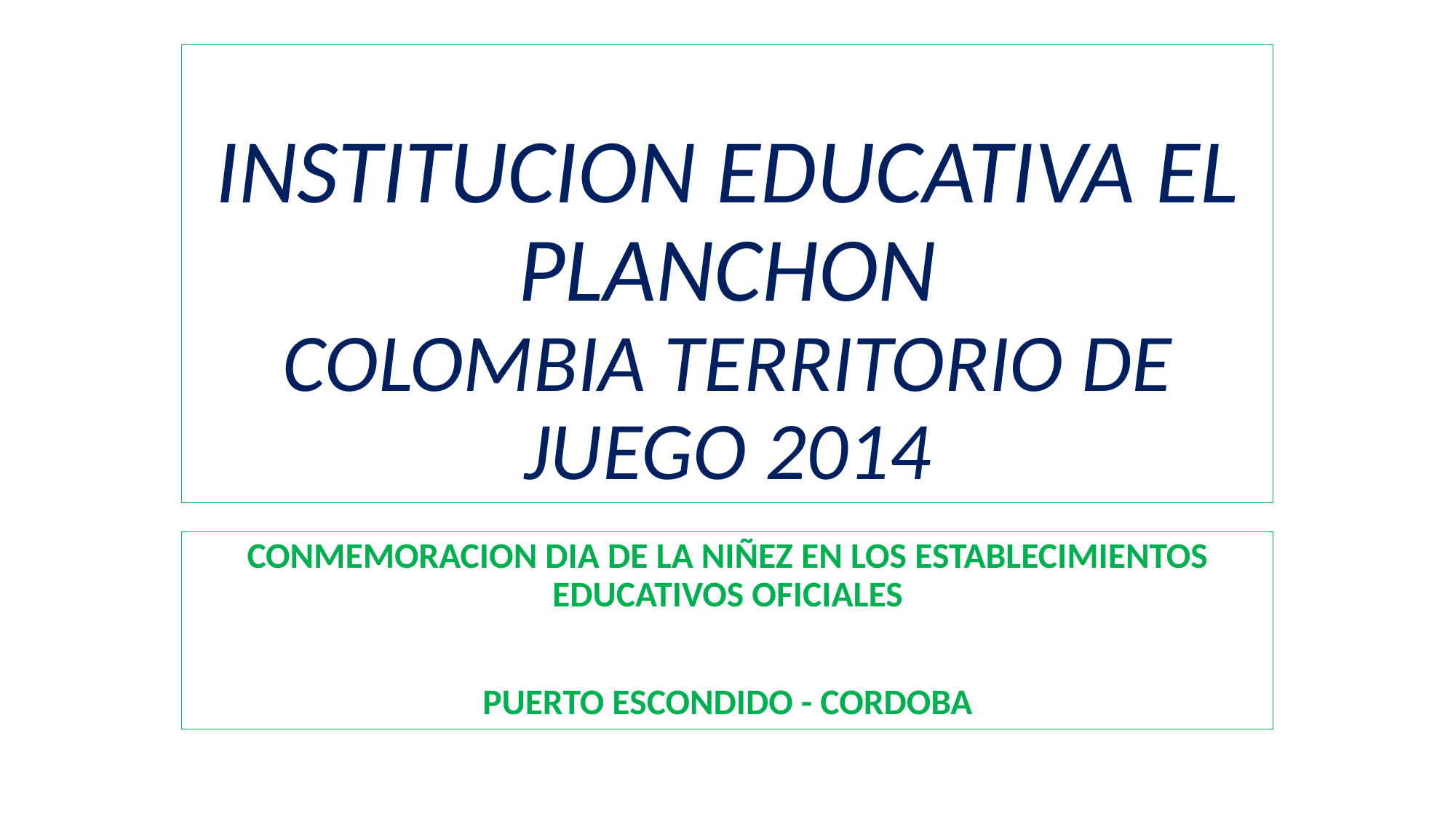

# INSTITUCION EDUCATIVA EL PLANCHON COLOMBIA TERRITORIO DE JUEGO 2014
CONMEMORACION DIA DE LA NIÑEZ EN LOS ESTABLECIMIENTOS EDUCATIVOS OFICIALES

PUERTO ESCONDIDO - CORDOBA